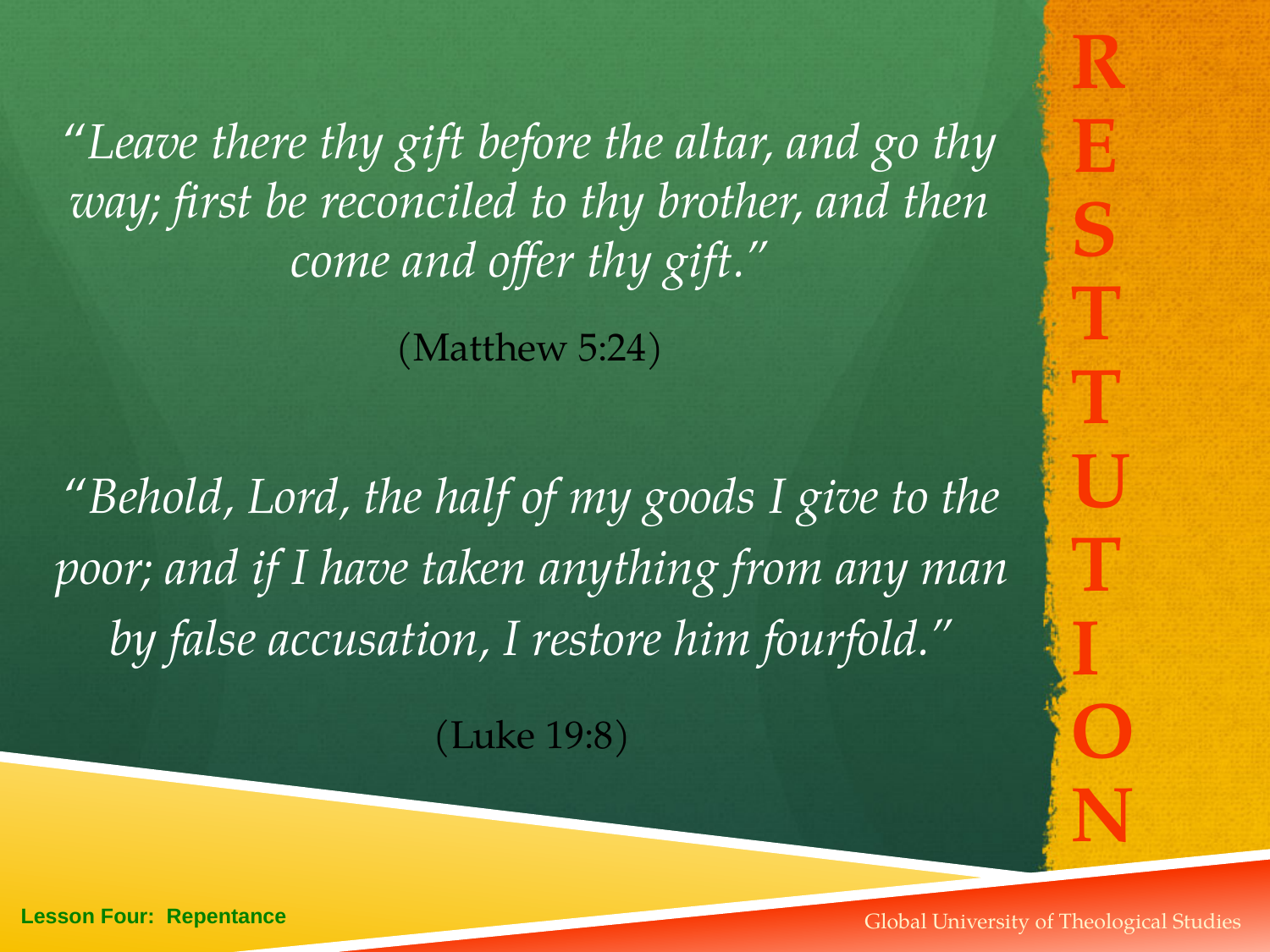

“Leave there thy gift before the altar, and go thy way; first be reconciled to thy brother, and then come and offer thy gift.”
(Matthew 5:24)

R
E
S
T
T
U
T
I
O
N
“Behold, Lord, the half of my goods I give to the poor; and if I have taken anything from any man by false accusation, I restore him fourfold.”
(Luke 19:8)

Global University of Theological Studies
Lesson Four:  Repentance